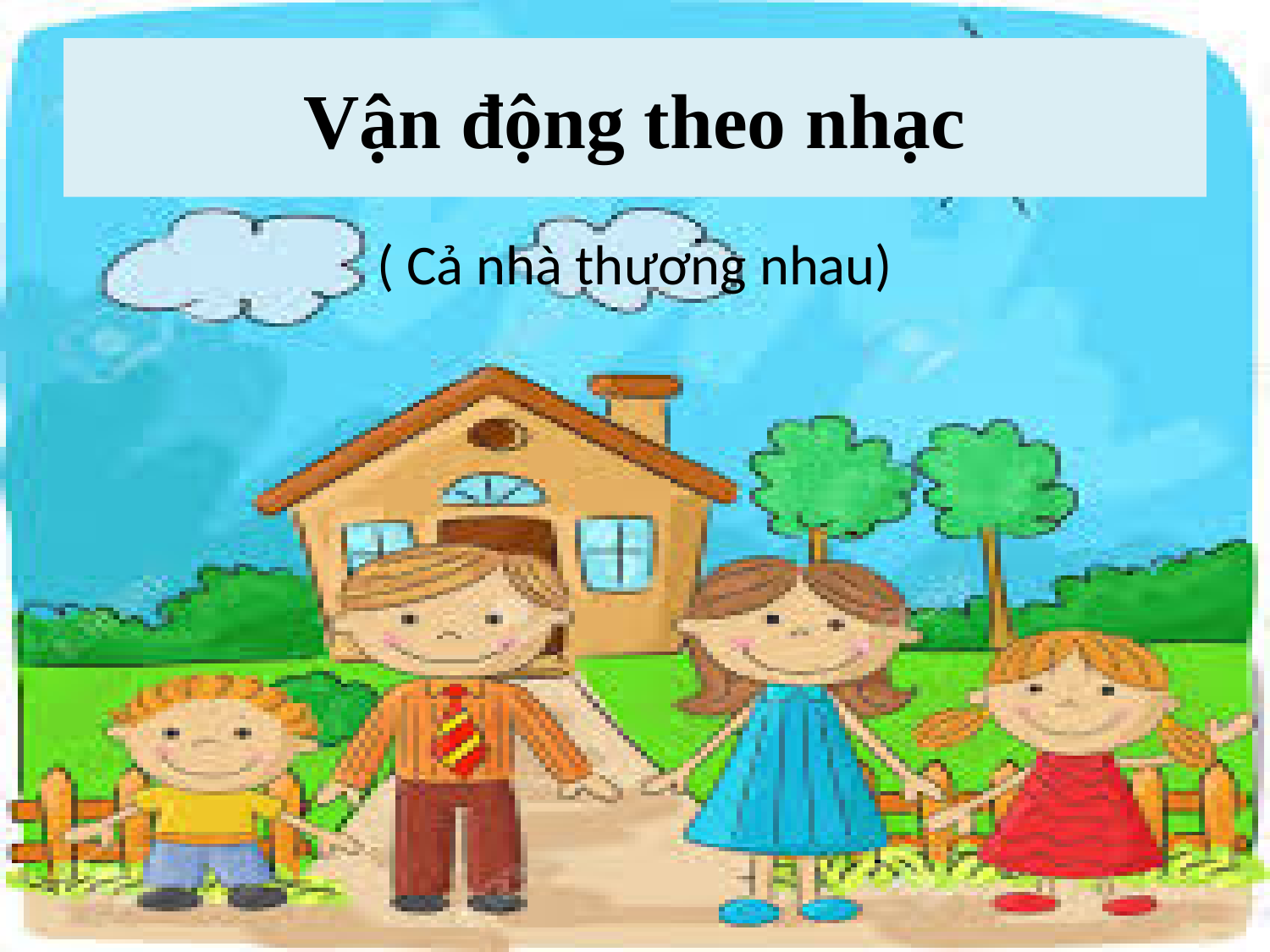

# Vận động theo nhạc
( Cả nhà thương nhau)